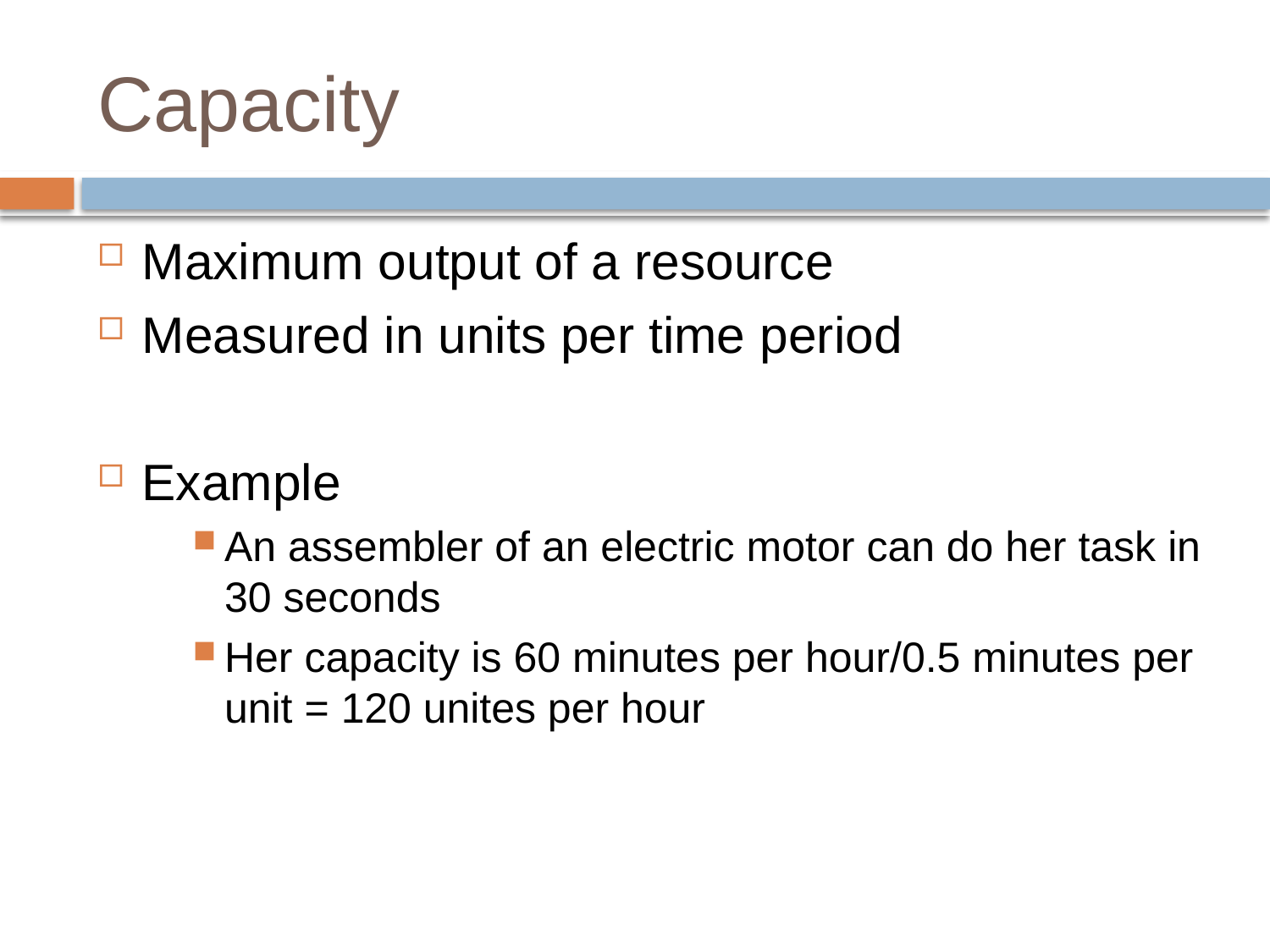

# Capacity
Maximum output of a resource
Measured in units per time period

Example
An assembler of an electric motor can do her task in 30 seconds
Her capacity is 60 minutes per hour/0.5 minutes per unit = 120 unites per hour